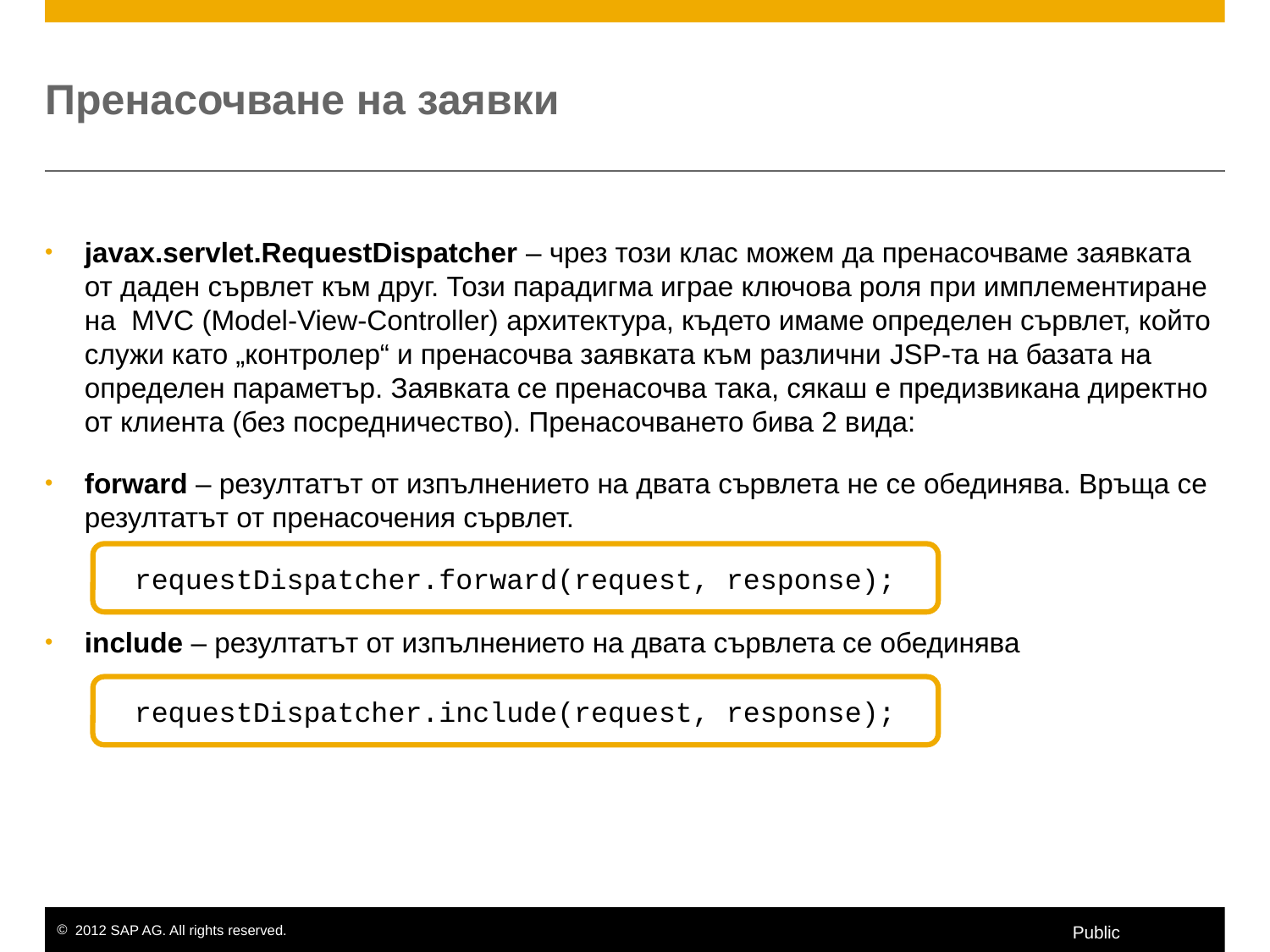

# Пренасочване на заявки
javax.servlet.RequestDispatcher – чрез този клас можем да пренасочваме заявката от даден сървлет към друг. Този парадигма играе ключова роля при имплементиране на  MVC (Model-View-Controller) архитектура, където имаме определен сървлет, който служи като „контролер“ и пренасочва заявката към различни JSP-та на базата на определен параметър. Заявката се пренасочва така, сякаш е предизвикана директно от клиента (без посредничество). Пренасочването бива 2 вида:
forward – резултатът от изпълнението на двата сървлета не се обединява. Връща се резултатът от пренасочения сървлет.

include – резултатът от изпълнението на двата сървлета се обединява

requestDispatcher.forward(request, response);
requestDispatcher.include(request, response);